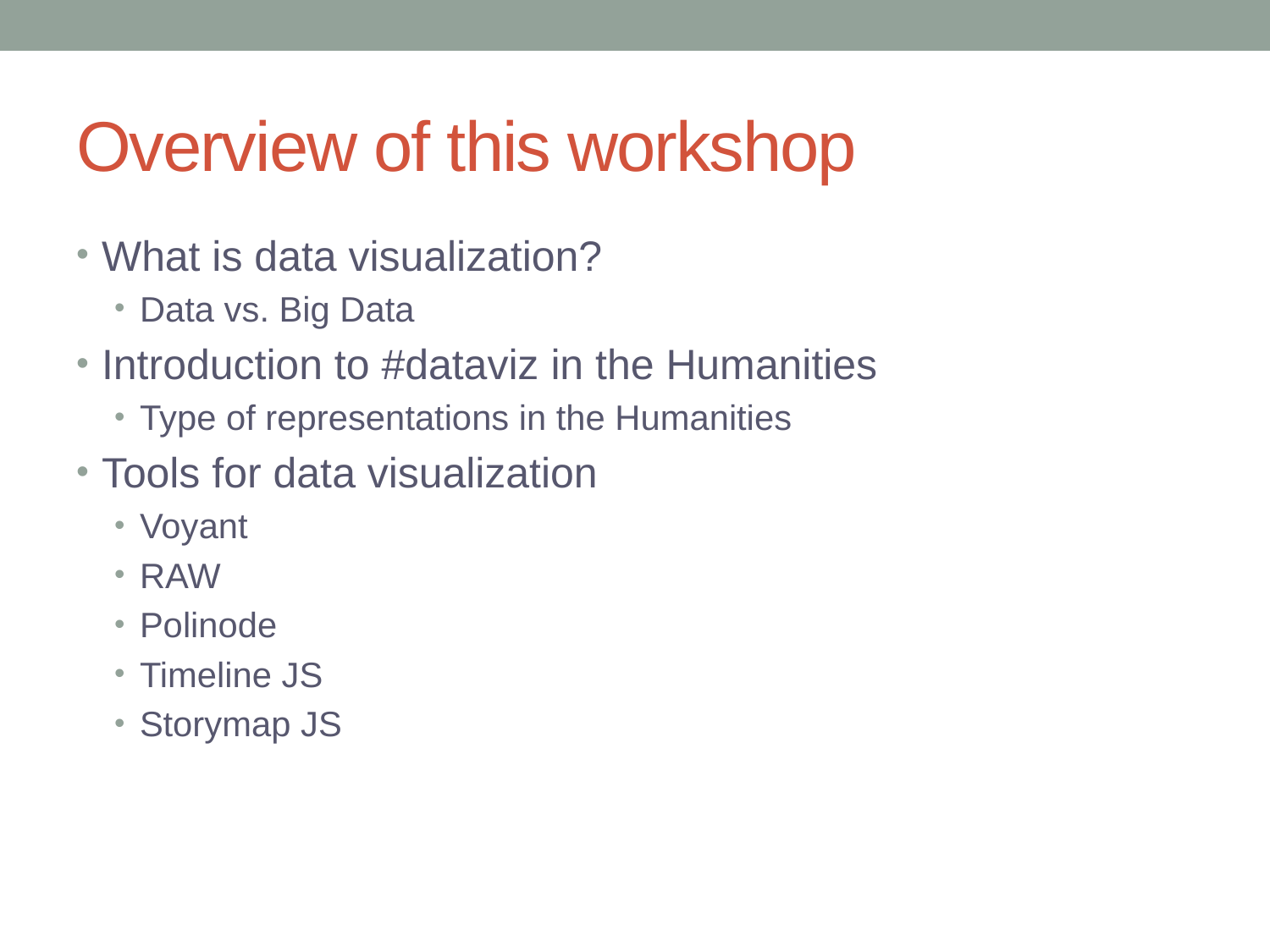

# Overview of this workshop
What is data visualization?
Data vs. Big Data
Introduction to #dataviz in the Humanities
Type of representations in the Humanities
Tools for data visualization
Voyant
RAW
Polinode
Timeline JS
Storymap JS